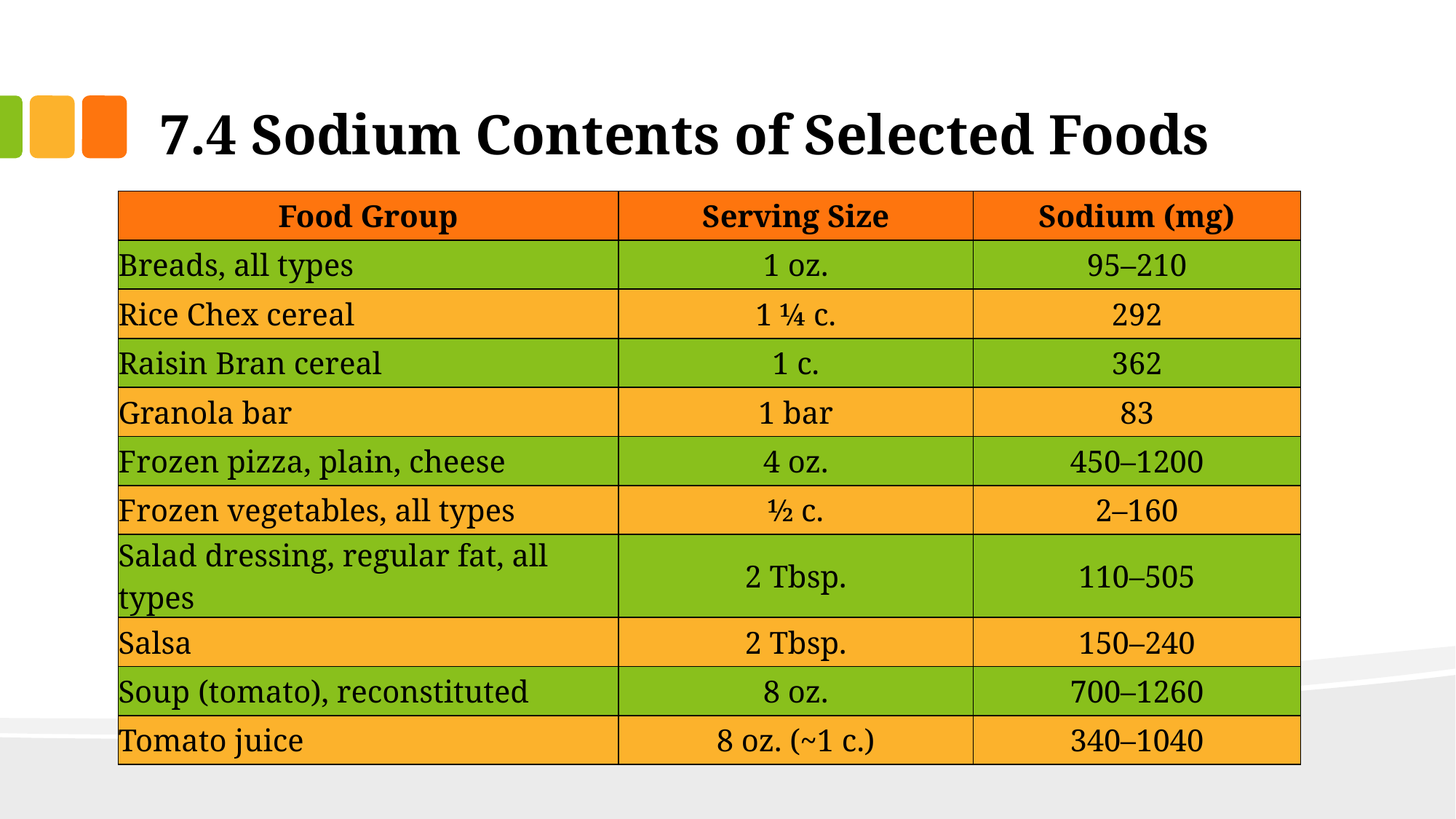

# 7.4 Sodium Contents of Selected Foods
| Food Group | Serving Size | Sodium (mg) |
| --- | --- | --- |
| Breads, all types | 1 oz. | 95–210 |
| Rice Chex cereal | 1 ¼ c. | 292 |
| Raisin Bran cereal | 1 c. | 362 |
| Granola bar | 1 bar | 83 |
| Frozen pizza, plain, cheese | 4 oz. | 450–1200 |
| Frozen vegetables, all types | ½ c. | 2–160 |
| Salad dressing, regular fat, all types | 2 Tbsp. | 110–505 |
| Salsa | 2 Tbsp. | 150–240 |
| Soup (tomato), reconstituted | 8 oz. | 700–1260 |
| Tomato juice | 8 oz. (~1 c.) | 340–1040 |